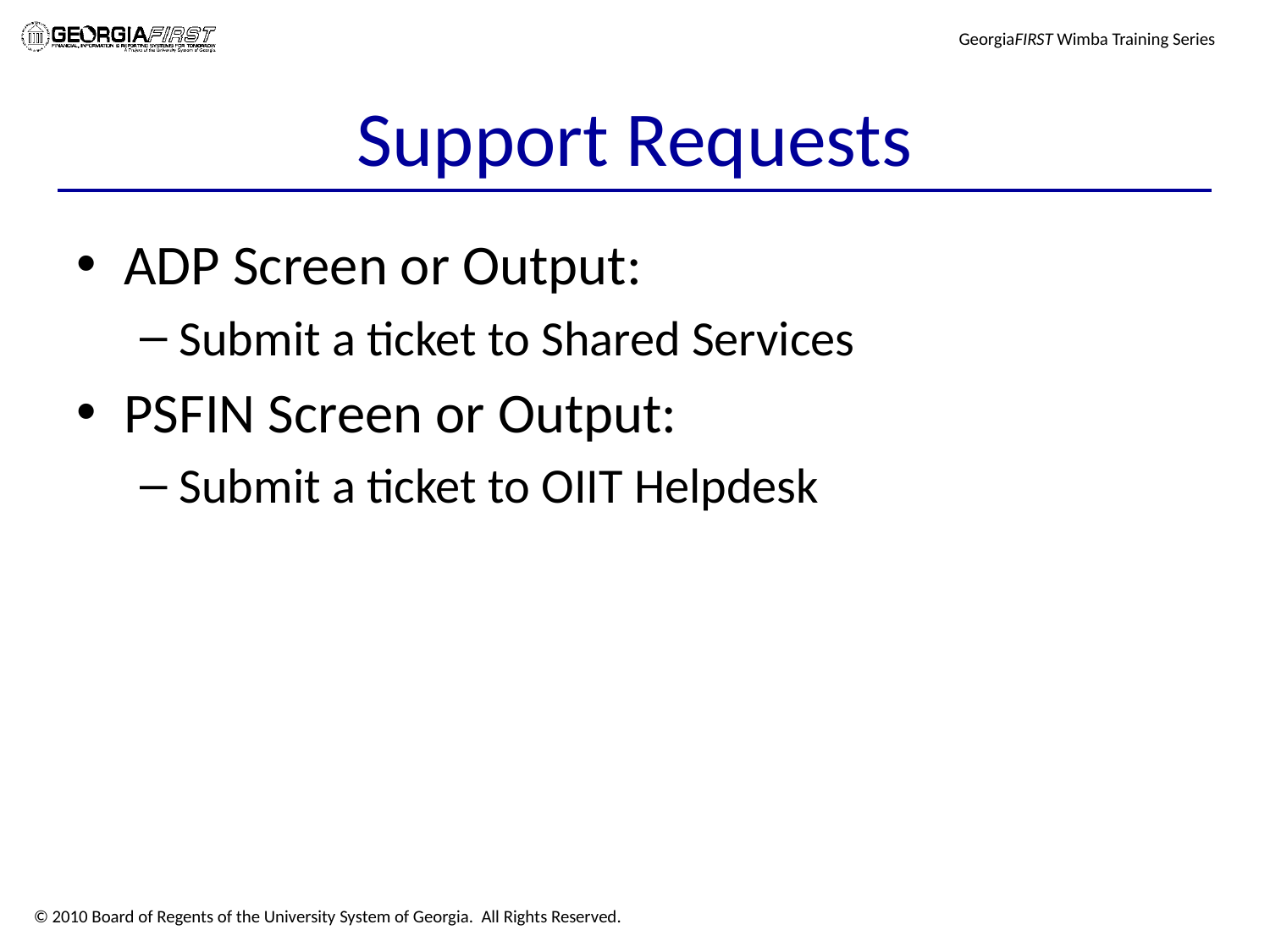

# Support Requests
ADP Screen or Output:
Submit a ticket to Shared Services
PSFIN Screen or Output:
Submit a ticket to OIIT Helpdesk